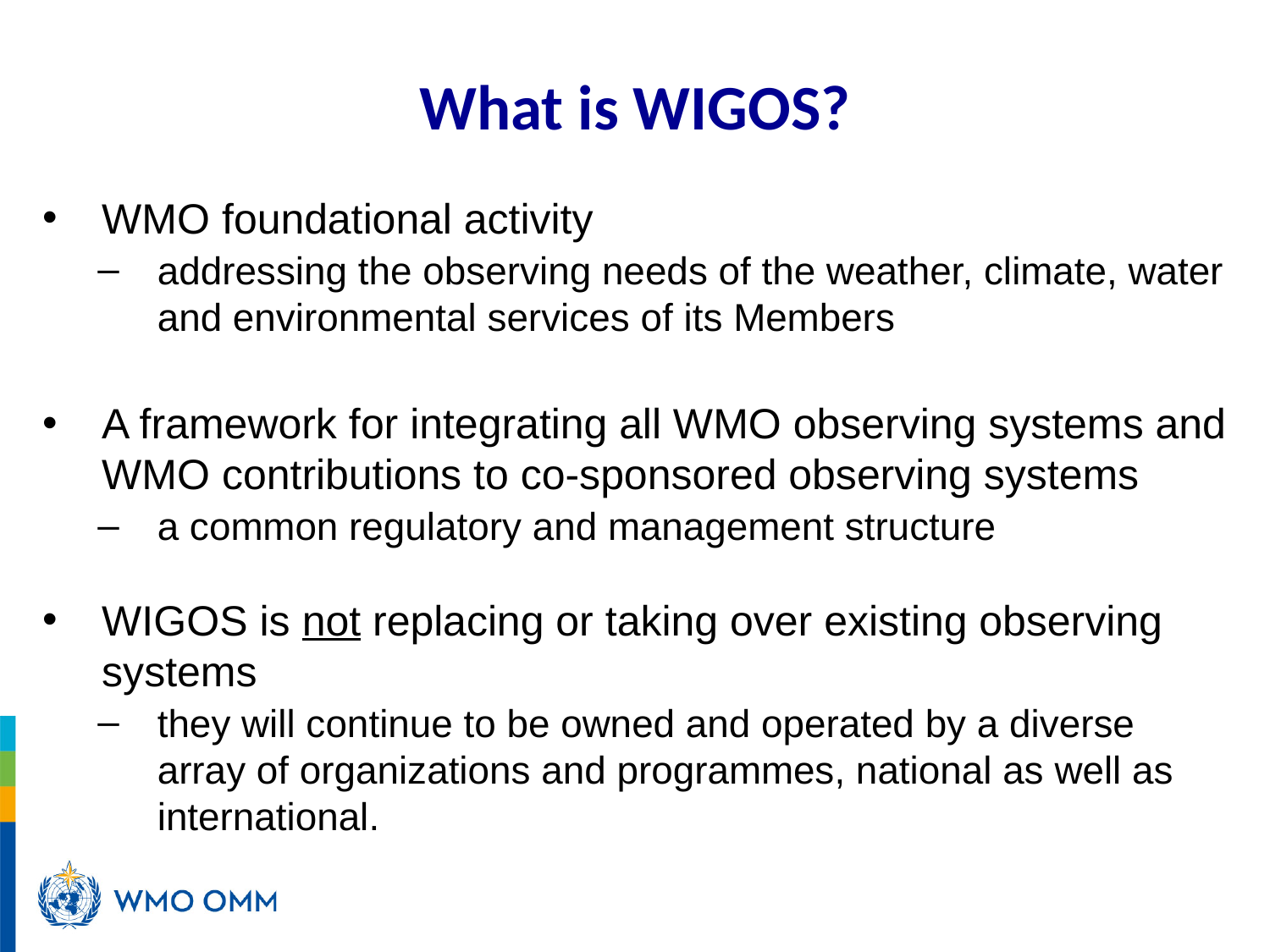

# What is WIGOS?
WMO foundational activity
addressing the observing needs of the weather, climate, water and environmental services of its Members

A framework for integrating all WMO observing systems and WMO contributions to co-sponsored observing systems
a common regulatory and management structure

WIGOS is not replacing or taking over existing observing systems
they will continue to be owned and operated by a diverse array of organizations and programmes, national as well as international.